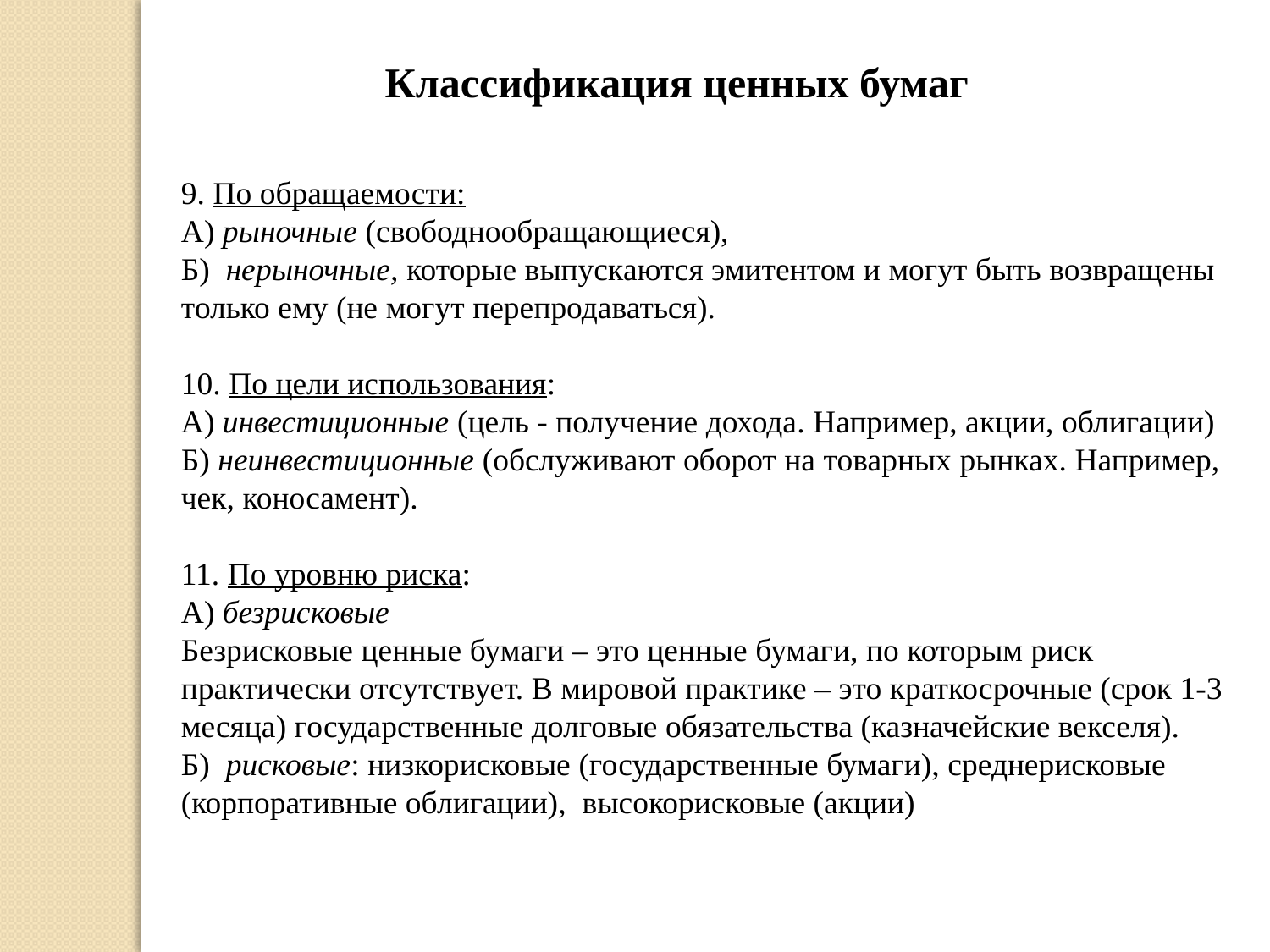

Классификация ценных бумаг
9. По обращаемости:
А) рыночные (свободнообращающиеся),
Б)  нерыночные, которые выпускаются эмитентом и могут быть возвращены только ему (не могут перепродаваться).
10. По цели использования:
А) инвестиционные (цель - получение дохода. Например, акции, облигации)
Б) неинвестиционные (обслуживают оборот на товарных рынках. Например, чек, коносамент).
11. По уровню риска:
А) безрисковые
Безрисковые ценные бумаги – это ценные бумаги, по которым риск практически отсутствует. В мировой практике – это краткосрочные (срок 1-3 месяца) государственные долговые обязательства (казначейские векселя).
Б)  рисковые: низкорисковые (государственные бумаги), среднерисковые (корпоративные облигации),  высокорисковые (акции)